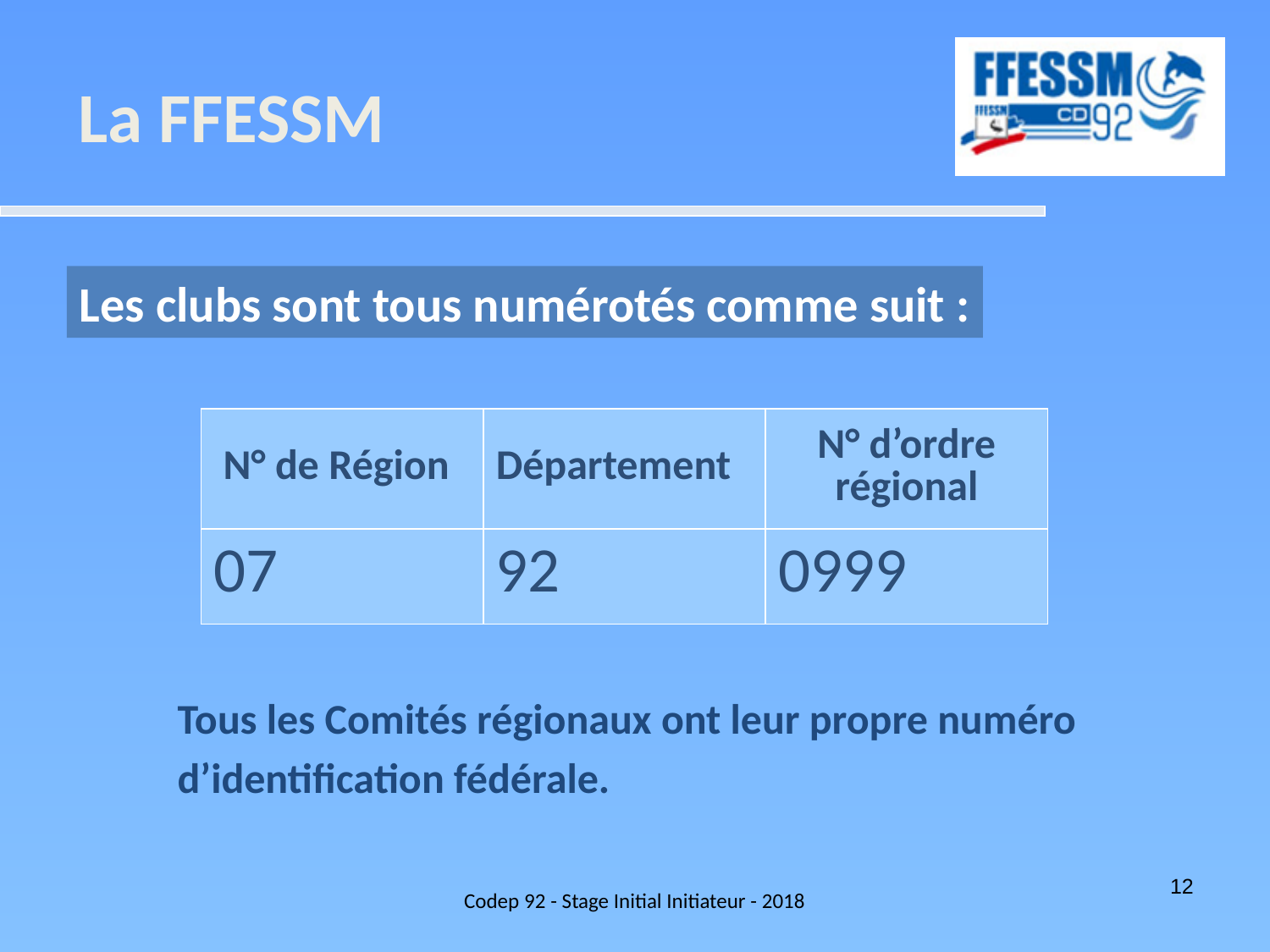

La FFESSM
Les clubs sont tous numérotés comme suit :
| N° de Région | Département | N° d’ordre régional |
| --- | --- | --- |
| 07 | 92 | 0999 |
Tous les Comités régionaux ont leur propre numéro
d’identification fédérale.
Codep 92 - Stage Initial Initiateur - 2018
12